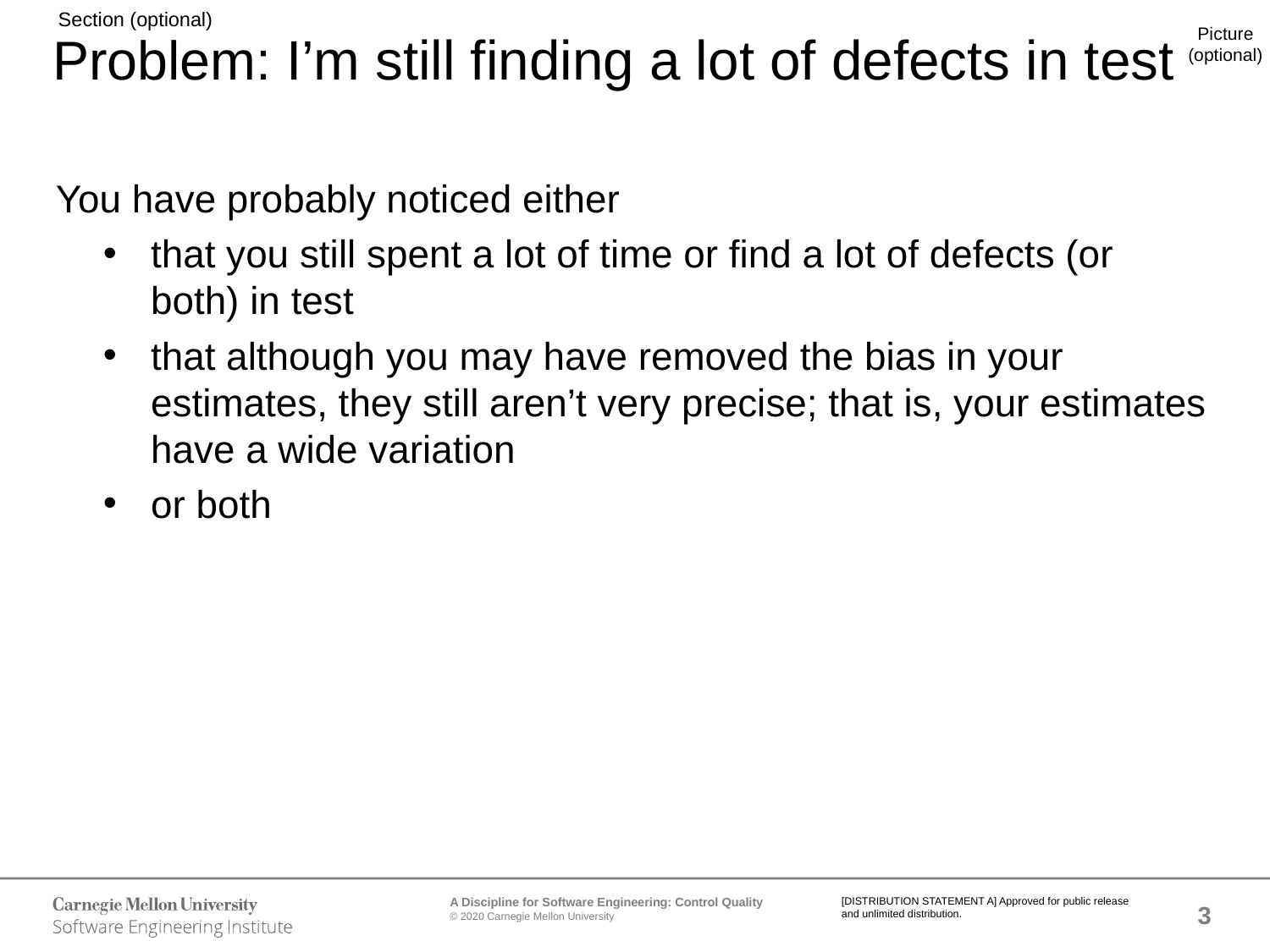

# Problem: I’m still finding a lot of defects in test
You have probably noticed either
that you still spent a lot of time or find a lot of defects (or both) in test
that although you may have removed the bias in your estimates, they still aren’t very precise; that is, your estimates have a wide variation
or both